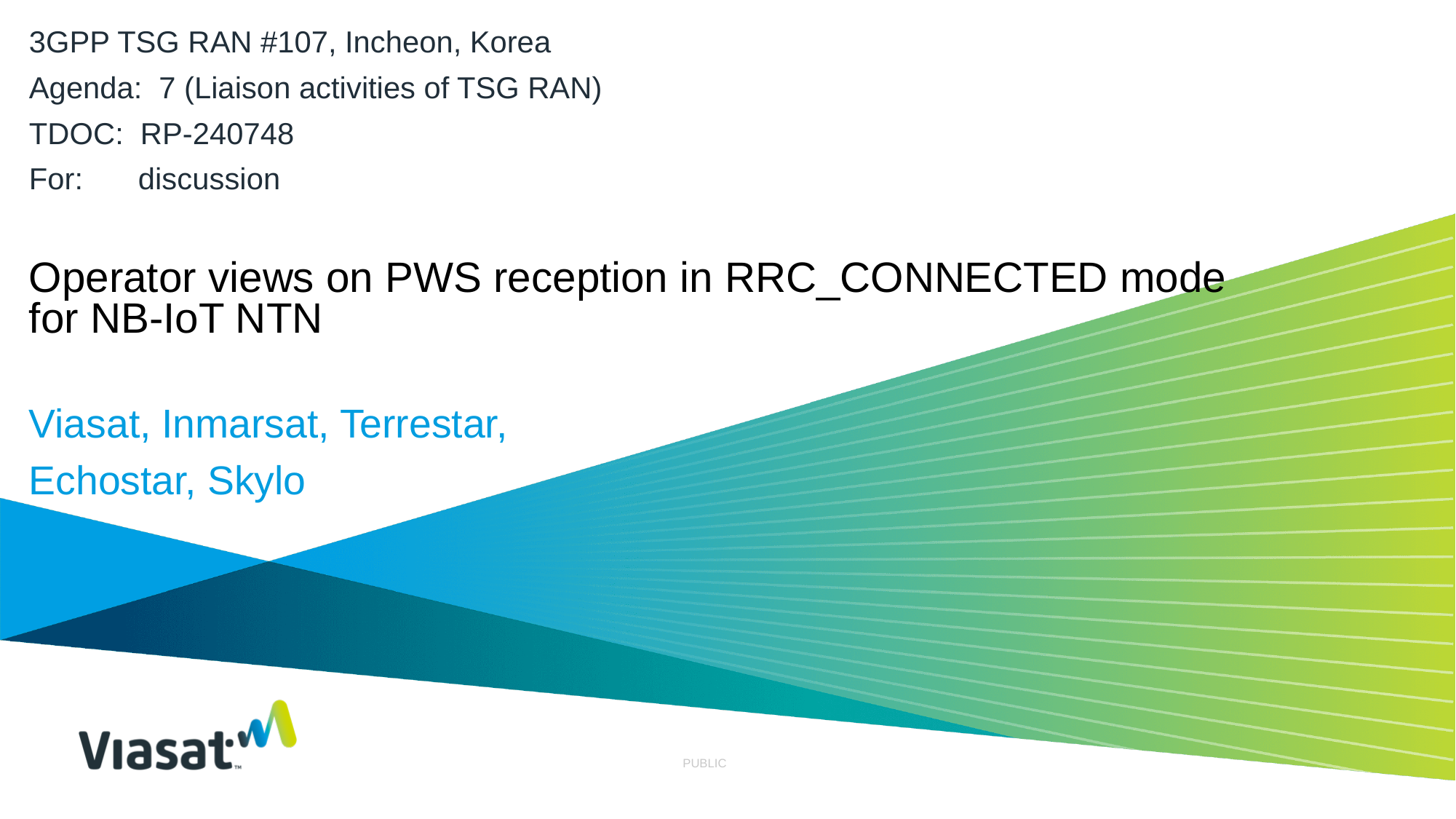

3GPP TSG RAN #107, Incheon, Korea
Agenda:  7 (Liaison activities of TSG RAN)
TDOC:  RP-240748
For:	discussion
# Operator views on PWS reception in RRC_CONNECTED mode for NB-IoT NTN
Viasat, Inmarsat, Terrestar,
Echostar, Skylo
PUBLIC